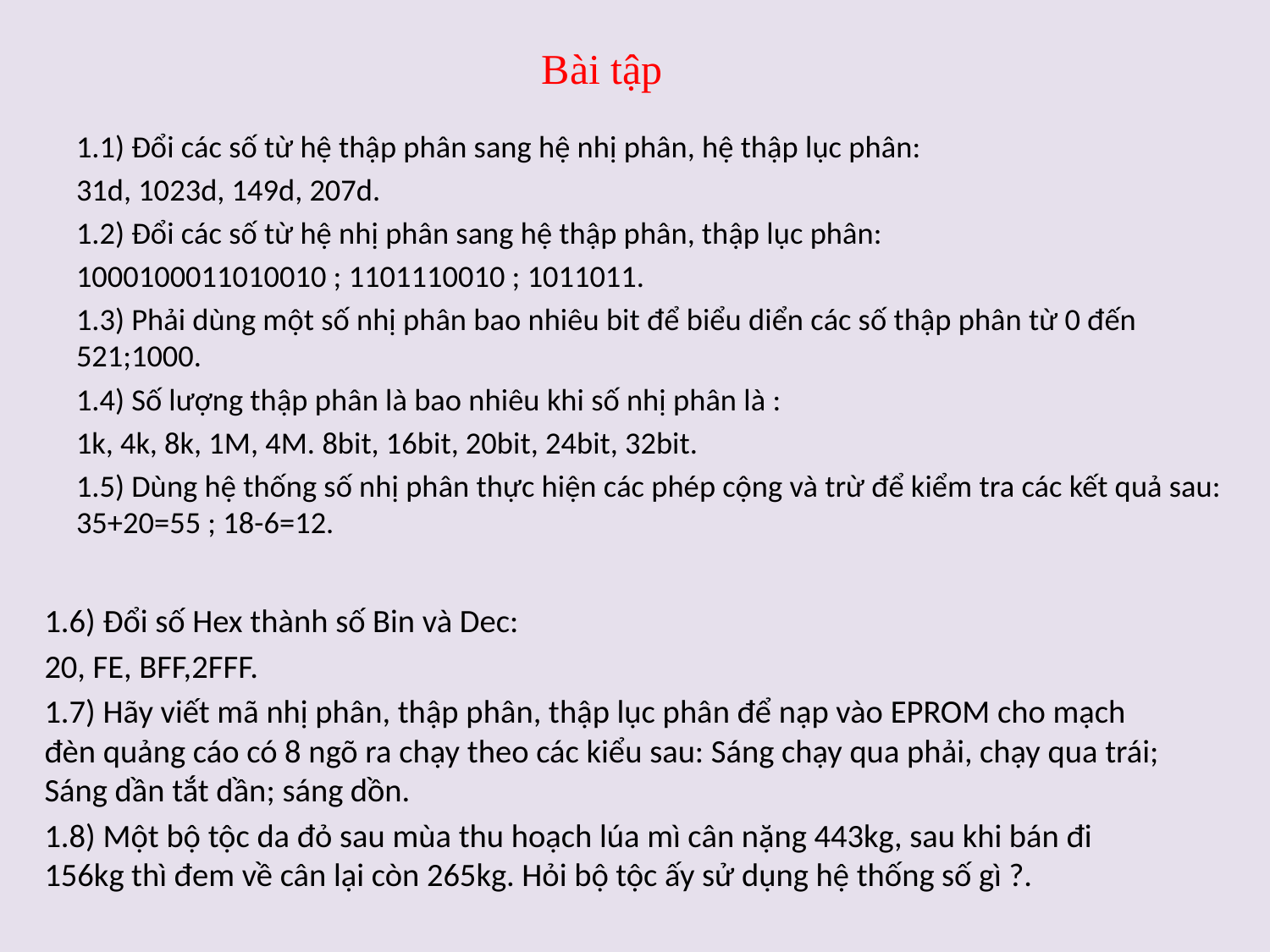

Bài tập
1.1) Đổi các số từ hệ thập phân sang hệ nhị phân, hệ thập lục phân:
31d, 1023d, 149d, 207d.
1.2) Đổi các số từ hệ nhị phân sang hệ thập phân, thập lục phân:
1000100011010010 ; 1101110010 ; 1011011.
1.3) Phải dùng một số nhị phân bao nhiêu bit để biểu diển các số thập phân từ 0 đến 521;1000.
1.4) Số lượng thập phân là bao nhiêu khi số nhị phân là :
1k, 4k, 8k, 1M, 4M. 8bit, 16bit, 20bit, 24bit, 32bit.
1.5) Dùng hệ thống số nhị phân thực hiện các phép cộng và trừ để kiểm tra các kết quả sau: 35+20=55 ; 18-6=12.
1.6) Đổi số Hex thành số Bin và Dec:
20, FE, BFF,2FFF.
1.7) Hãy viết mã nhị phân, thập phân, thập lục phân để nạp vào EPROM cho mạch đèn quảng cáo có 8 ngõ ra chạy theo các kiểu sau: Sáng chạy qua phải, chạy qua trái; Sáng dần tắt dần; sáng dồn.
1.8) Một bộ tộc da đỏ sau mùa thu hoạch lúa mì cân nặng 443kg, sau khi bán đi  156kg thì đem về cân lại còn 265kg. Hỏi bộ tộc ấy sử dụng hệ thống số gì ?.